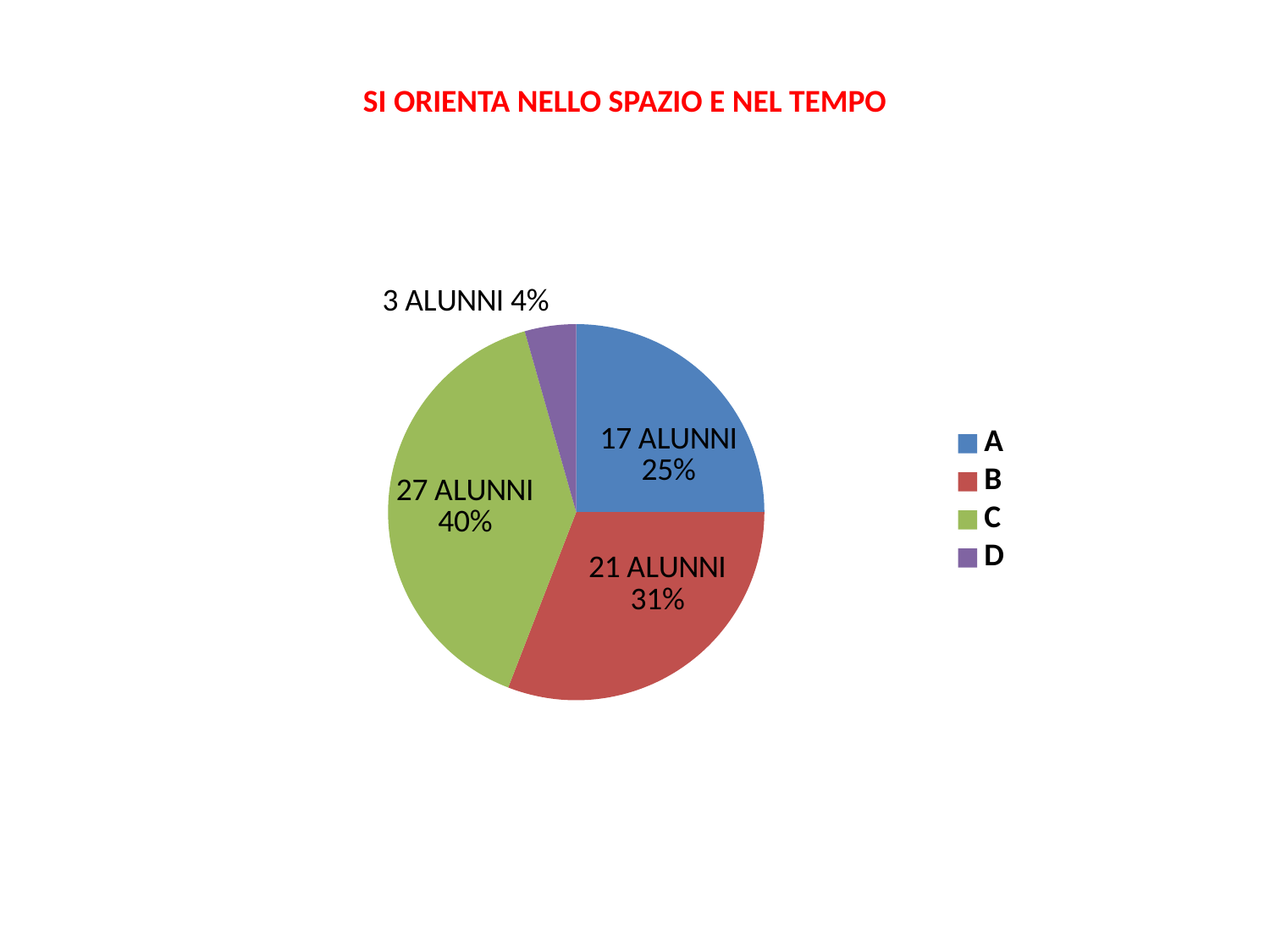

SI ORIENTA NELLO SPAZIO E NEL TEMPO

### Chart

| Category |  |
|---|---|
| A | 17.0 |
| B | 21.0 |
| C | 27.0 |
| D | 3.0 |